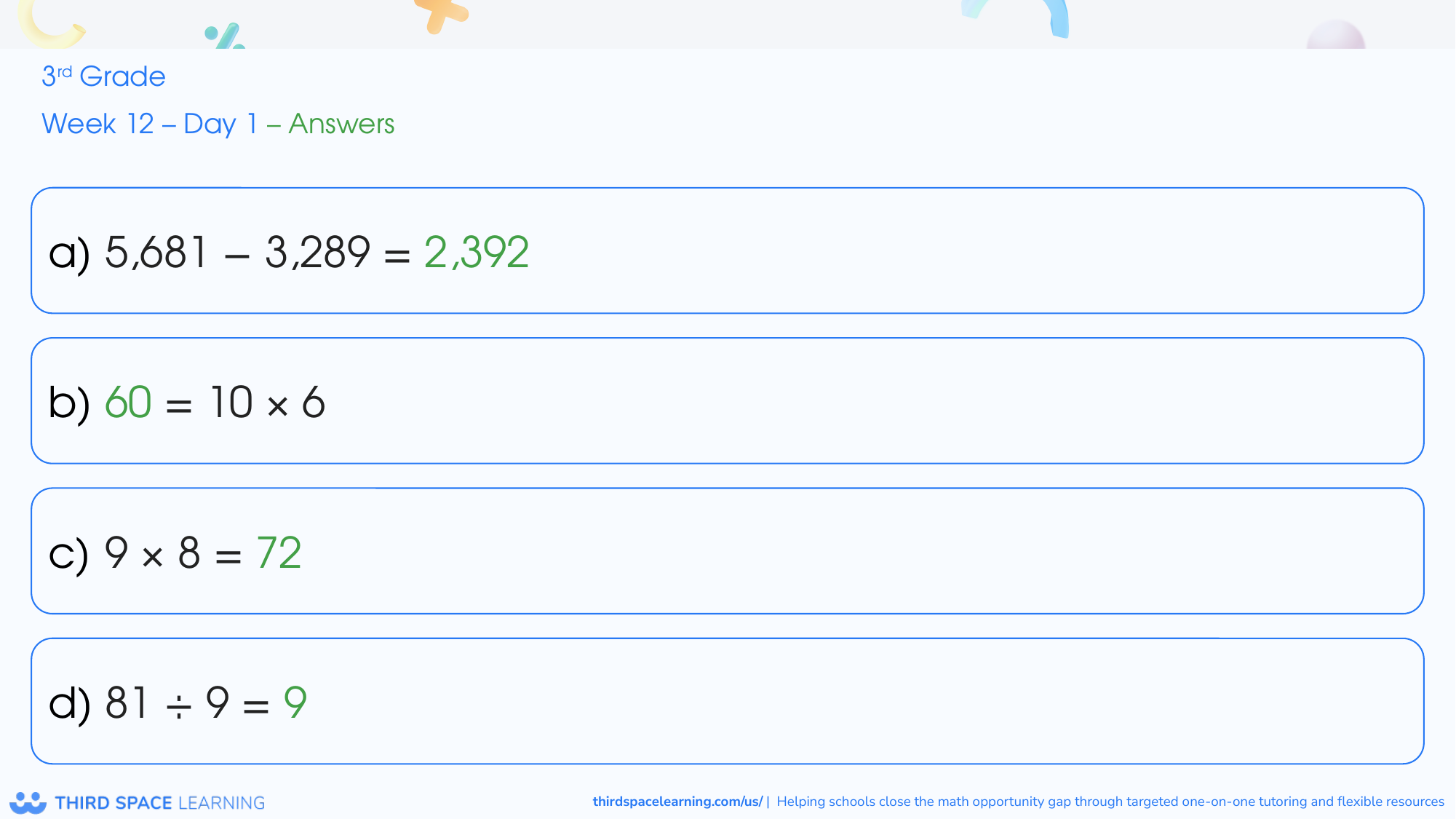

3rd Grade
Week 12 – Day 1 – Answers
5,681 − 3,289 = 2,392
60 = 10 × 6
9 × 8 = 72
81 ÷ 9 = 9